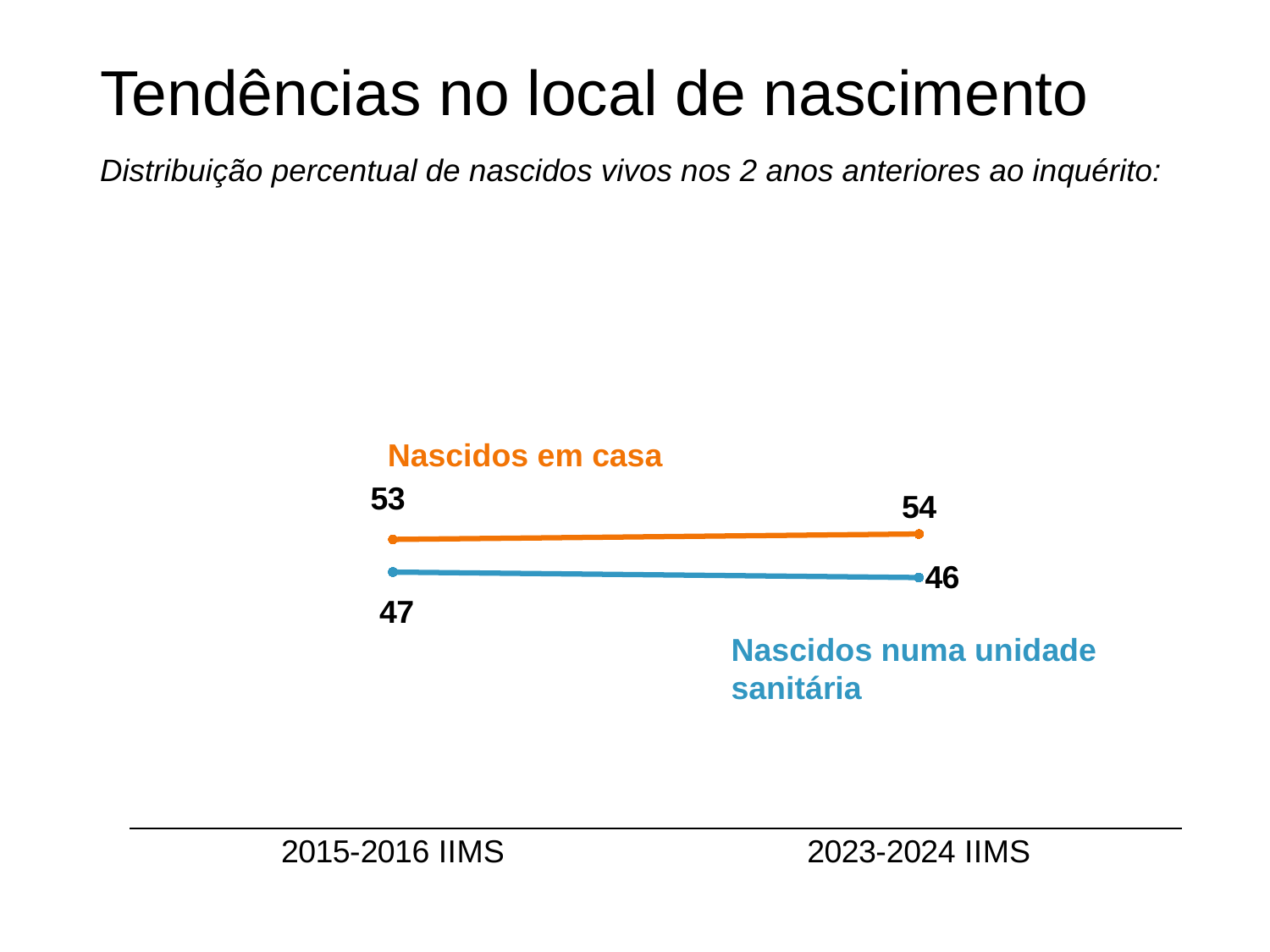

# Tendências no local de nascimento
Distribuição percentual de nascidos vivos nos 2 anos anteriores ao inquérito:

### Chart

| Category | Health facility | At home |
|---|---|---|
| 2015-2016 IIMS | 47.0 | 53.0 |
| 2023-2024 IIMS | 46.0 | 54.0 |
Nascidos em casa
Nascidos numa unidade sanitária